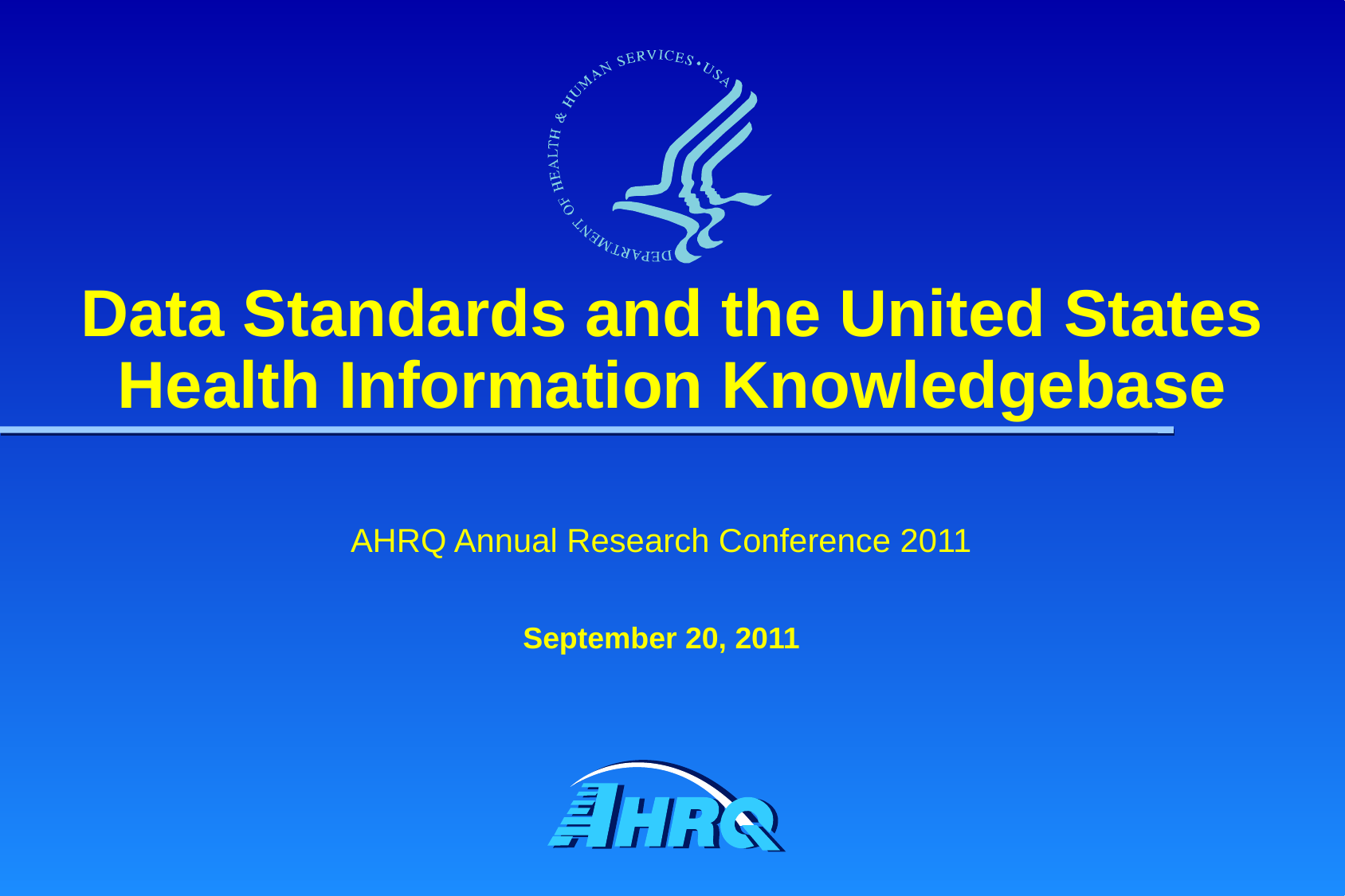

# Data Standards and the United States Health Information Knowledgebase

AHRQ Annual Research Conference 2011

September 20, 2011